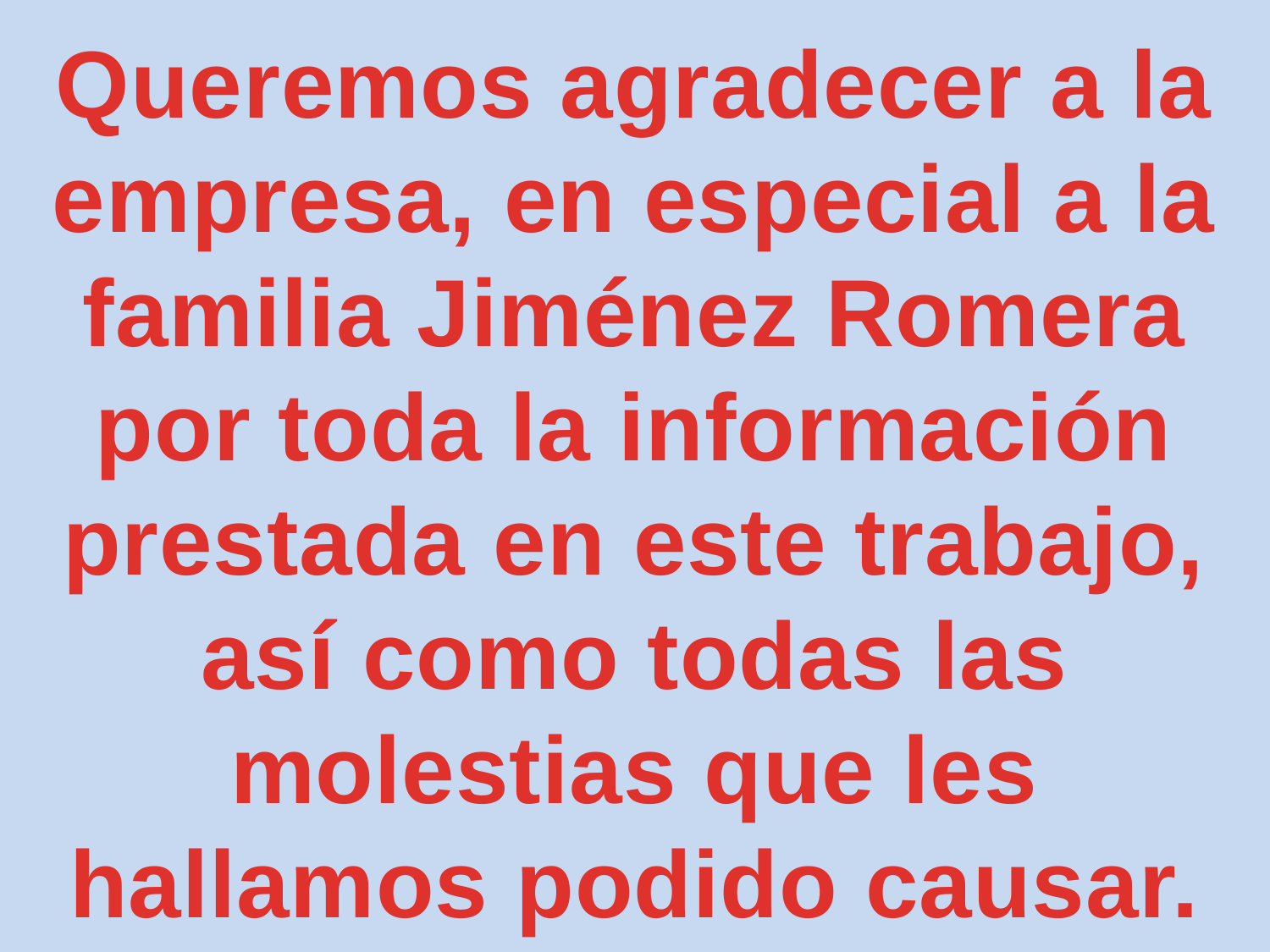

Queremos agradecer a la empresa, en especial a la familia Jiménez Romera por toda la información prestada en este trabajo, así como todas las molestias que les hallamos podido causar.